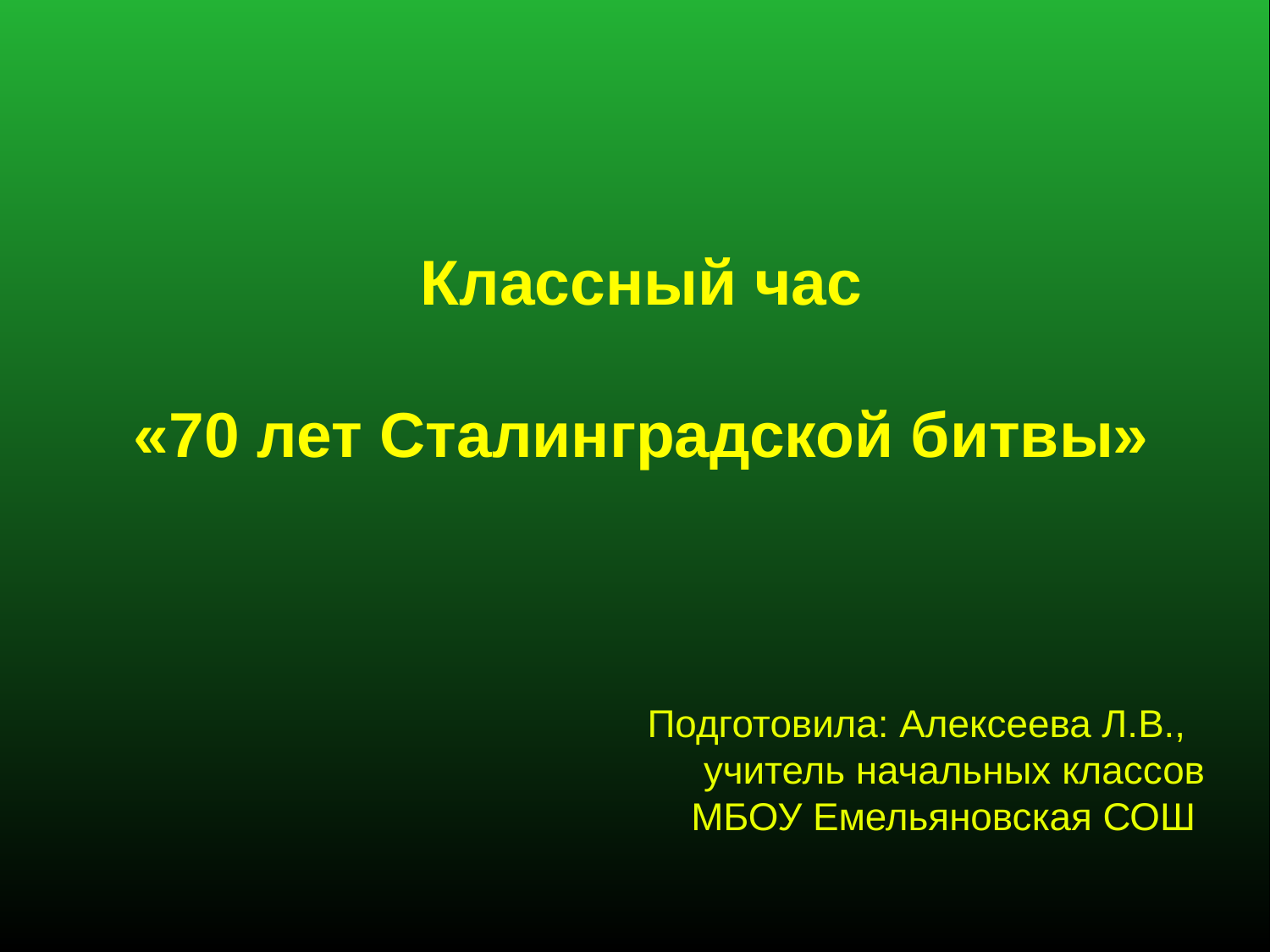

Классный час

«70 лет Сталинградской битвы»

                                                   Подготовила: Алексеева Л.В.,
                                                          учитель начальных классов
                                                         МБОУ Емельяновская СОШ